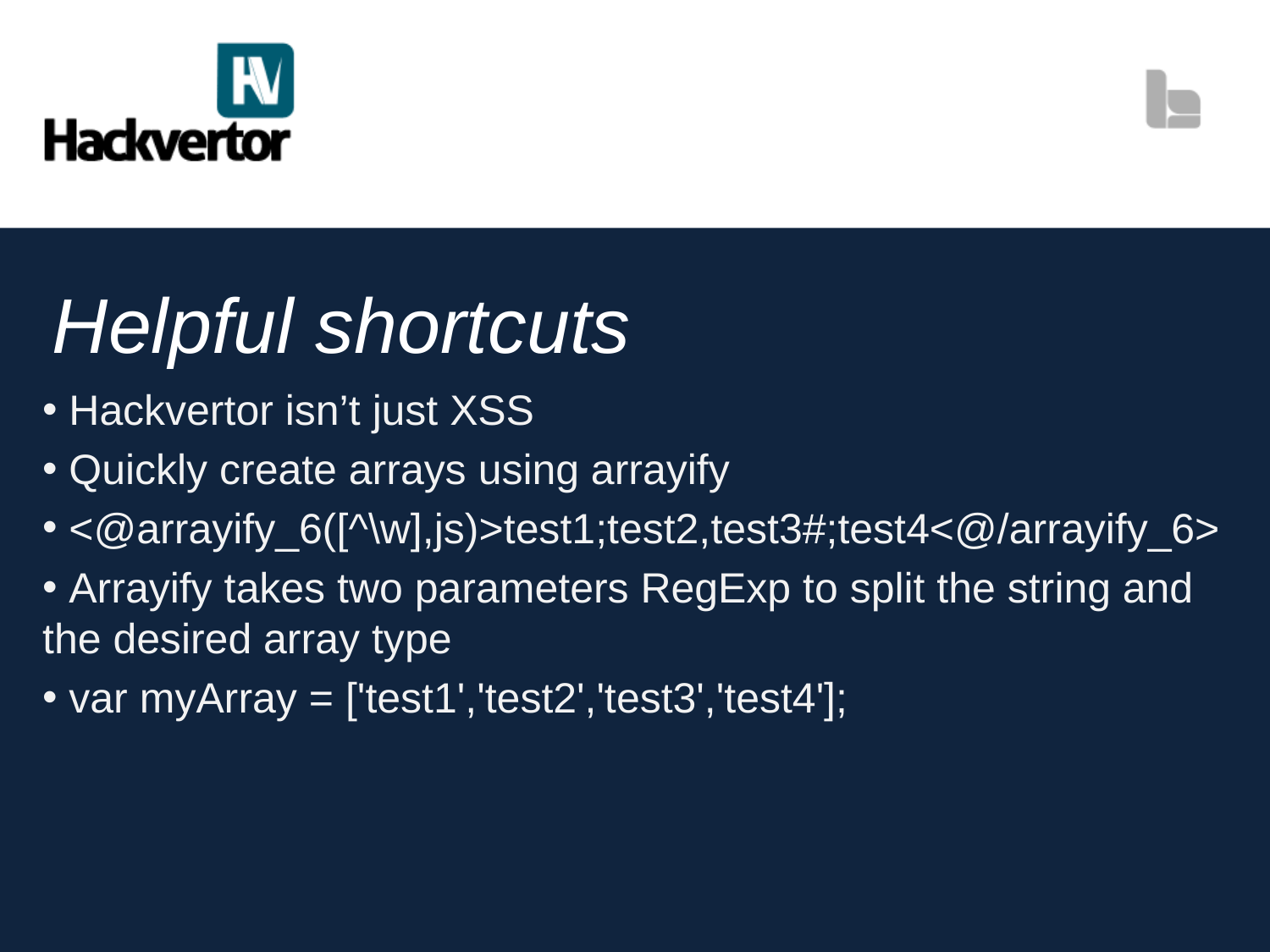

# Helpful shortcuts
 Hackvertor isn’t just XSS
 Quickly create arrays using arrayify
 <@arrayify_6([^\w],js)>test1;test2,test3#;test4<@/arrayify_6>
 Arrayify takes two parameters RegExp to split the string and the desired array type
 var myArray = ['test1','test2','test3','test4'];